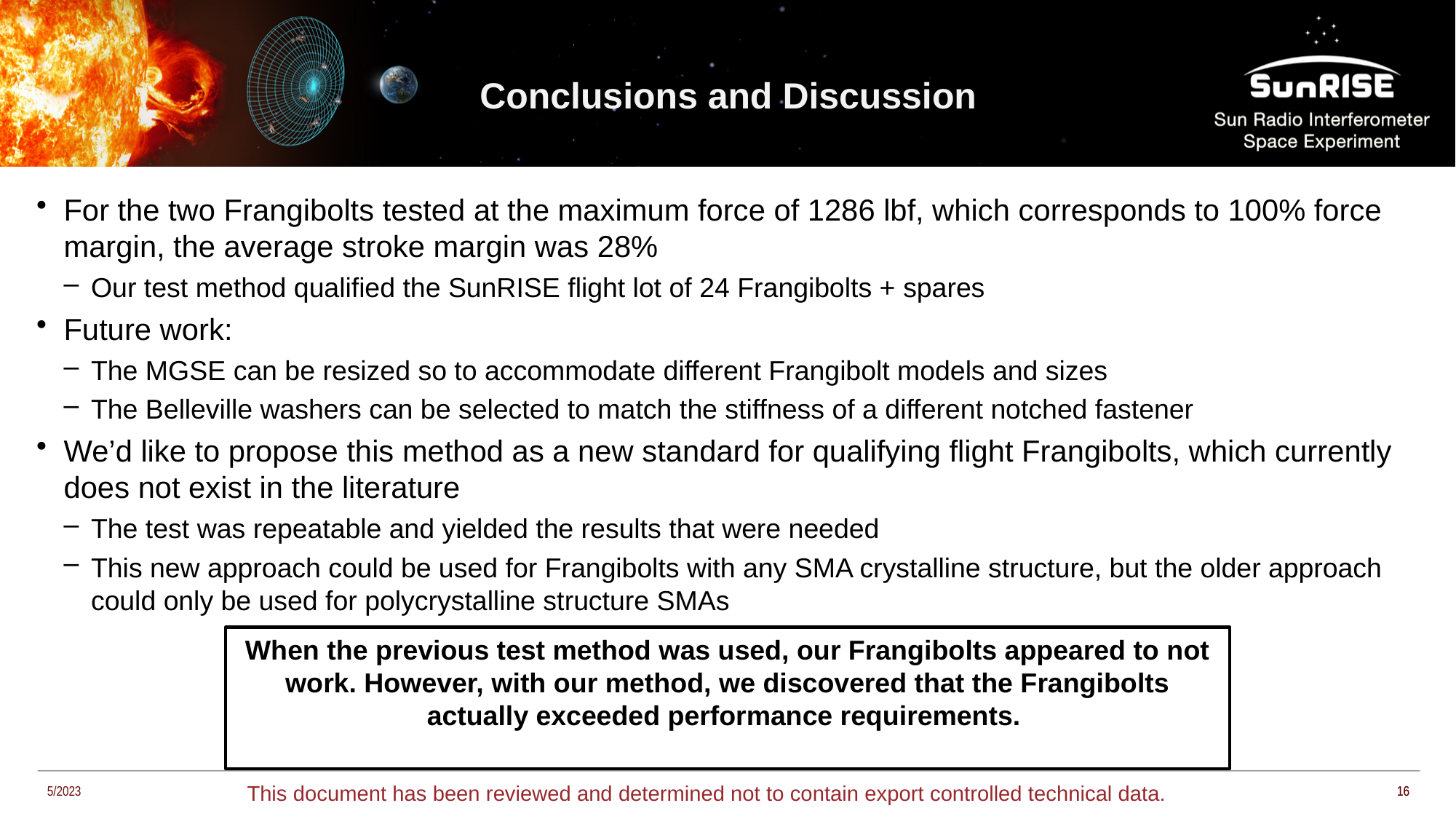

# Conclusions and Discussion
For the two Frangibolts tested at the maximum force of 1286 lbf, which corresponds to 100% force margin, the average stroke margin was 28%
Our test method qualified the SunRISE flight lot of 24 Frangibolts + spares
Future work:
The MGSE can be resized so to accommodate different Frangibolt models and sizes
The Belleville washers can be selected to match the stiffness of a different notched fastener
We’d like to propose this method as a new standard for qualifying flight Frangibolts, which currently does not exist in the literature
The test was repeatable and yielded the results that were needed
This new approach could be used for Frangibolts with any SMA crystalline structure, but the older approach could only be used for polycrystalline structure SMAs

When the previous test method was used, our Frangibolts appeared to not work. However, with our method, we discovered that the Frangibolts actually exceeded performance requirements.

This document has been reviewed and determined not to contain export controlled technical data.